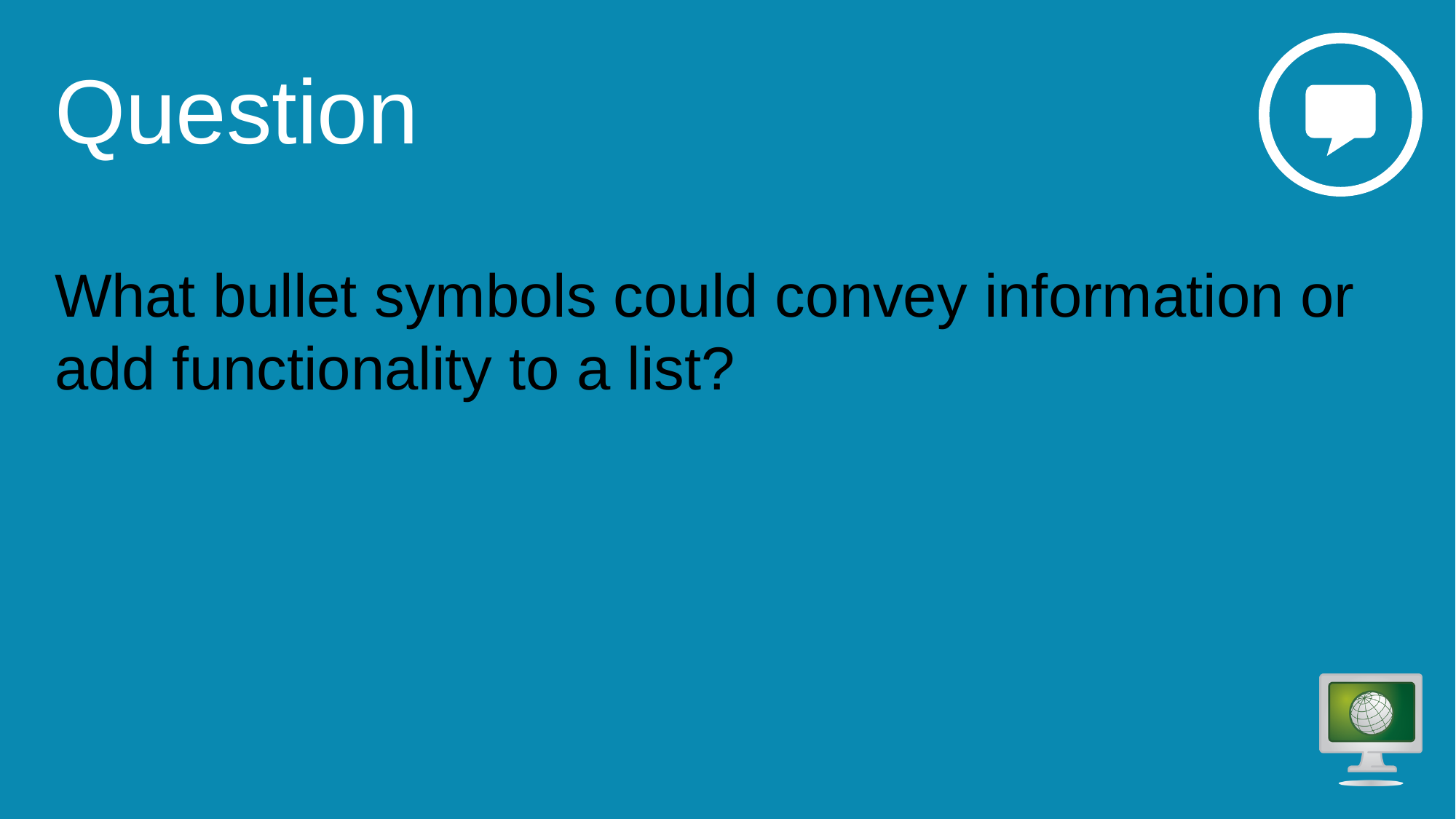

# Question 3
What bullet symbols could convey information or add functionality to a list?